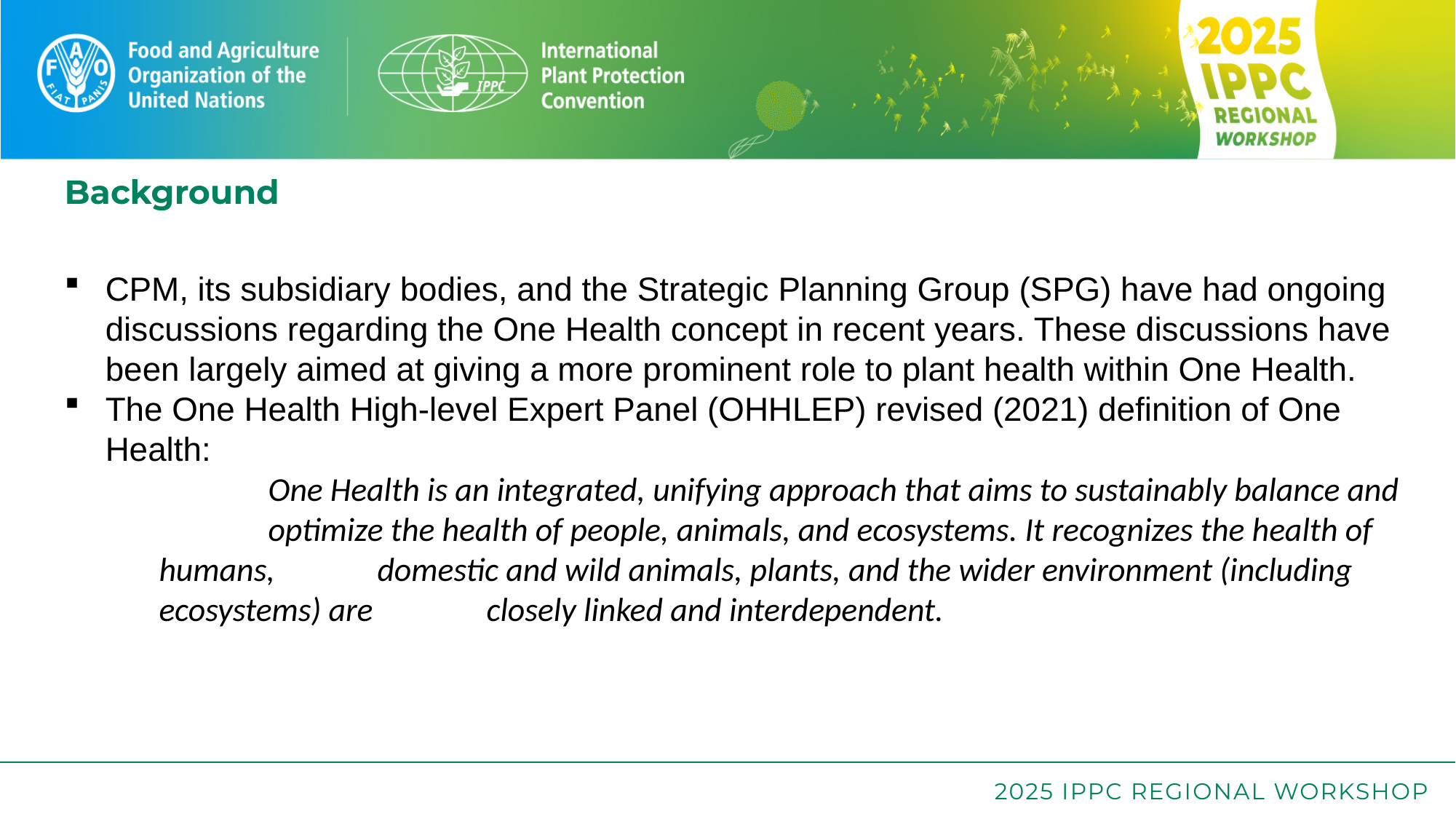

# Background

CPM, its subsidiary bodies, and the Strategic Planning Group (SPG) have had ongoing discussions regarding the One Health concept in recent years. These discussions have been largely aimed at giving a more prominent role to plant health within One Health.
The One Health High-level Expert Panel (OHHLEP) revised (2021) definition of One Health:
	One Health is an integrated, unifying approach that aims to sustainably balance and 	optimize the health of people, animals, and ecosystems. It recognizes the health of humans, 	domestic and wild animals, plants, and the wider environment (including ecosystems) are 	closely linked and interdependent.